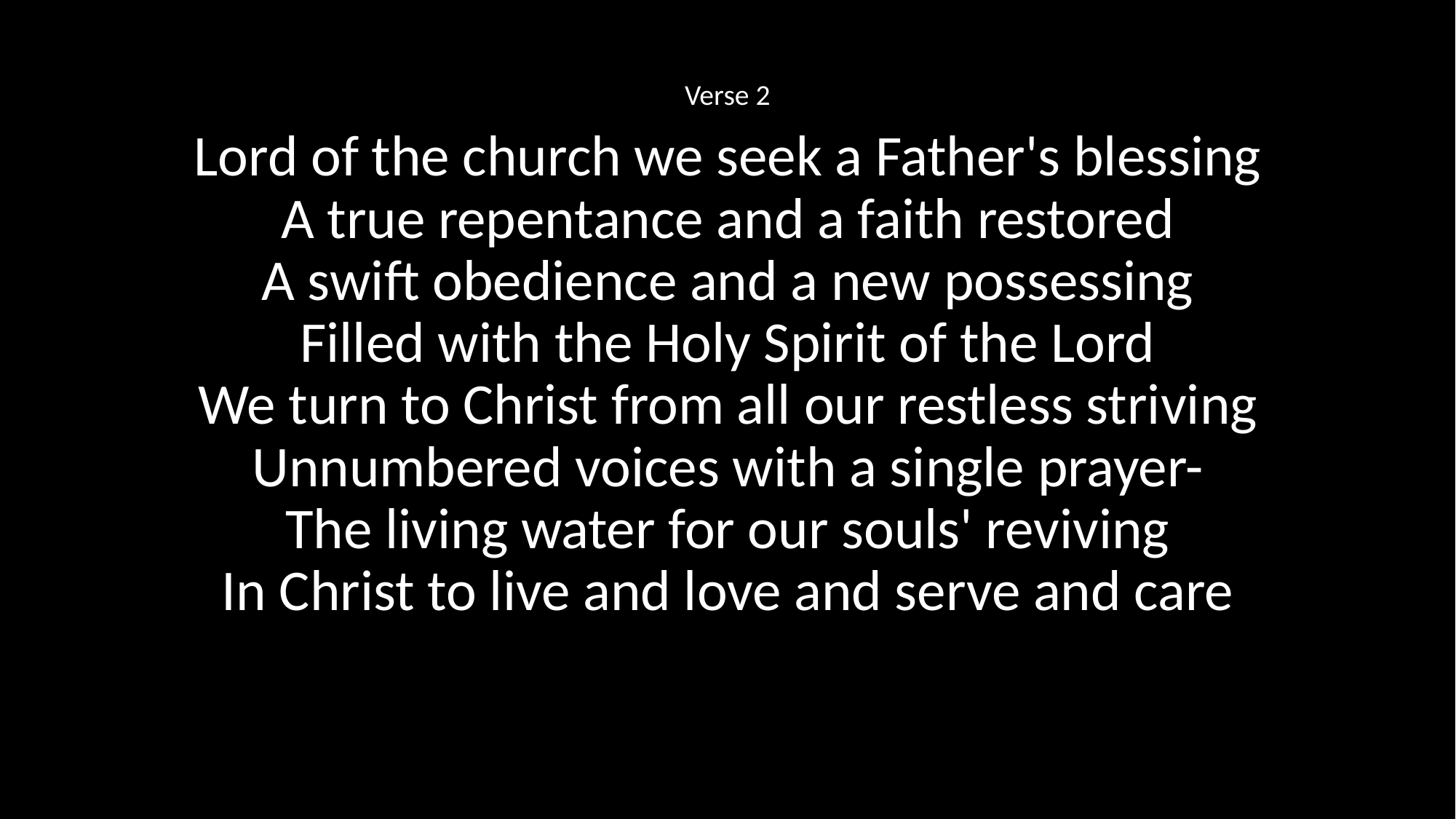

Verse 2
Lord of the church we seek a Father's blessing
A true repentance and a faith restored
A swift obedience and a new possessing
Filled with the Holy Spirit of the Lord
We turn to Christ from all our restless striving
Unnumbered voices with a single prayer-
The living water for our souls' reviving
In Christ to live and love and serve and care